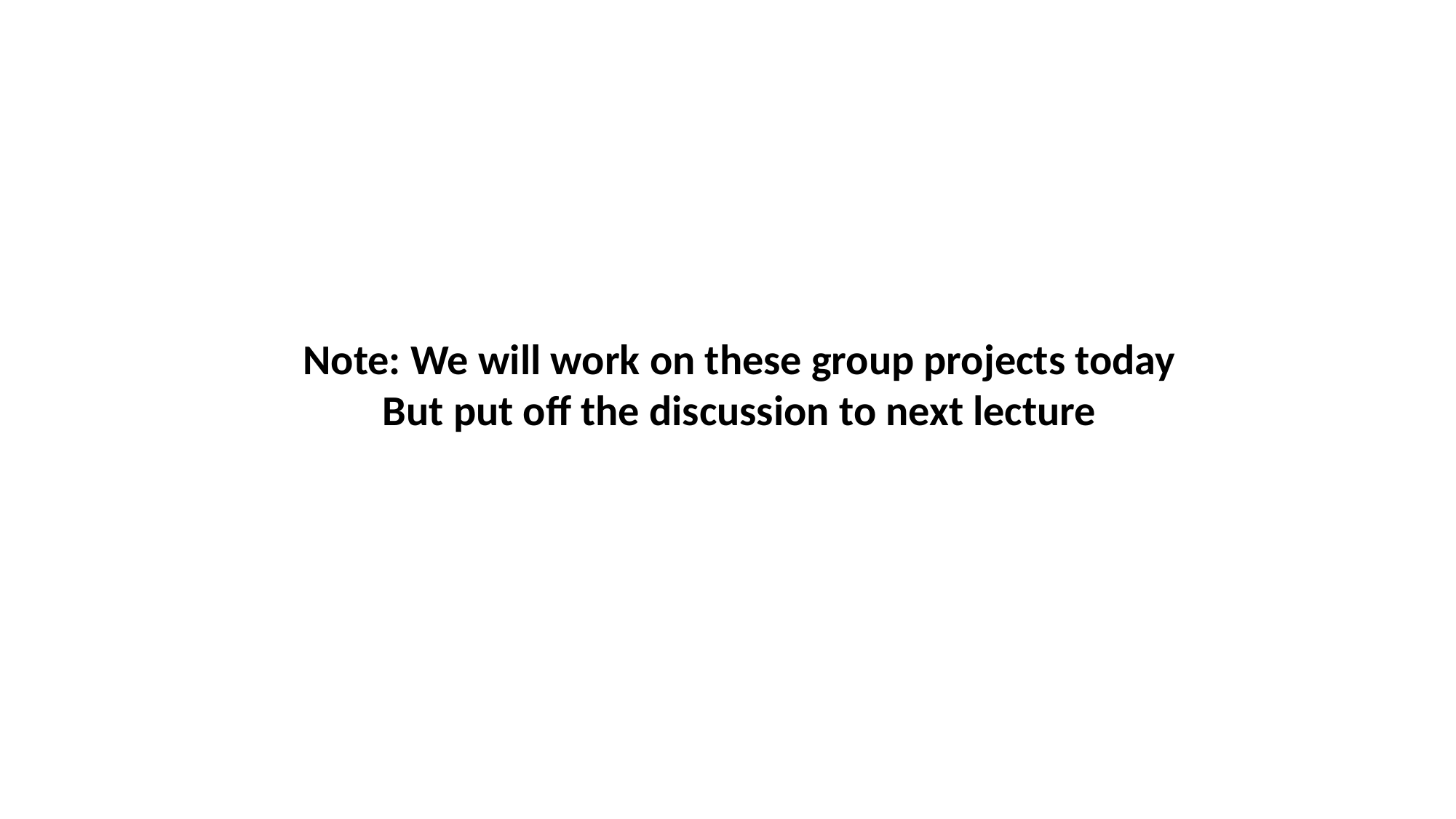

Note: We will work on these group projects today
But put off the discussion to next lecture